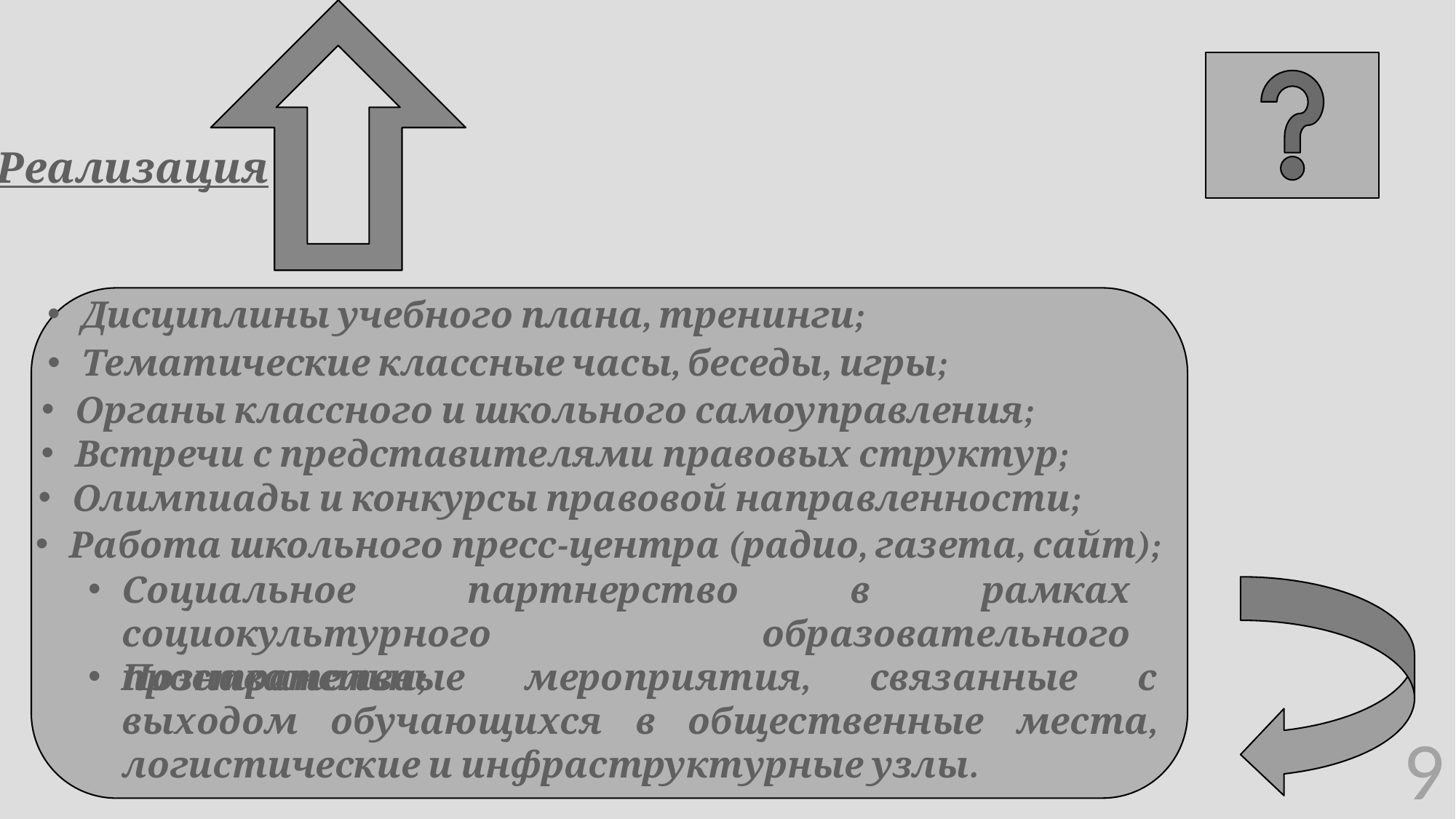

Реализация
Дисциплины учебного плана, тренинги;

Тематические классные часы, беседы, игры;
Органы классного и школьного самоуправления;
Встречи с представителями правовых структур;
Олимпиады и конкурсы правовой направленности;
Работа школьного пресс-центра (радио, газета, сайт);
Социальное партнерство в рамках социокультурного образовательного пространства;

Познавательные мероприятия, связанные с выходом обучающихся в общественные места, логистические и инфраструктурные узлы.
9